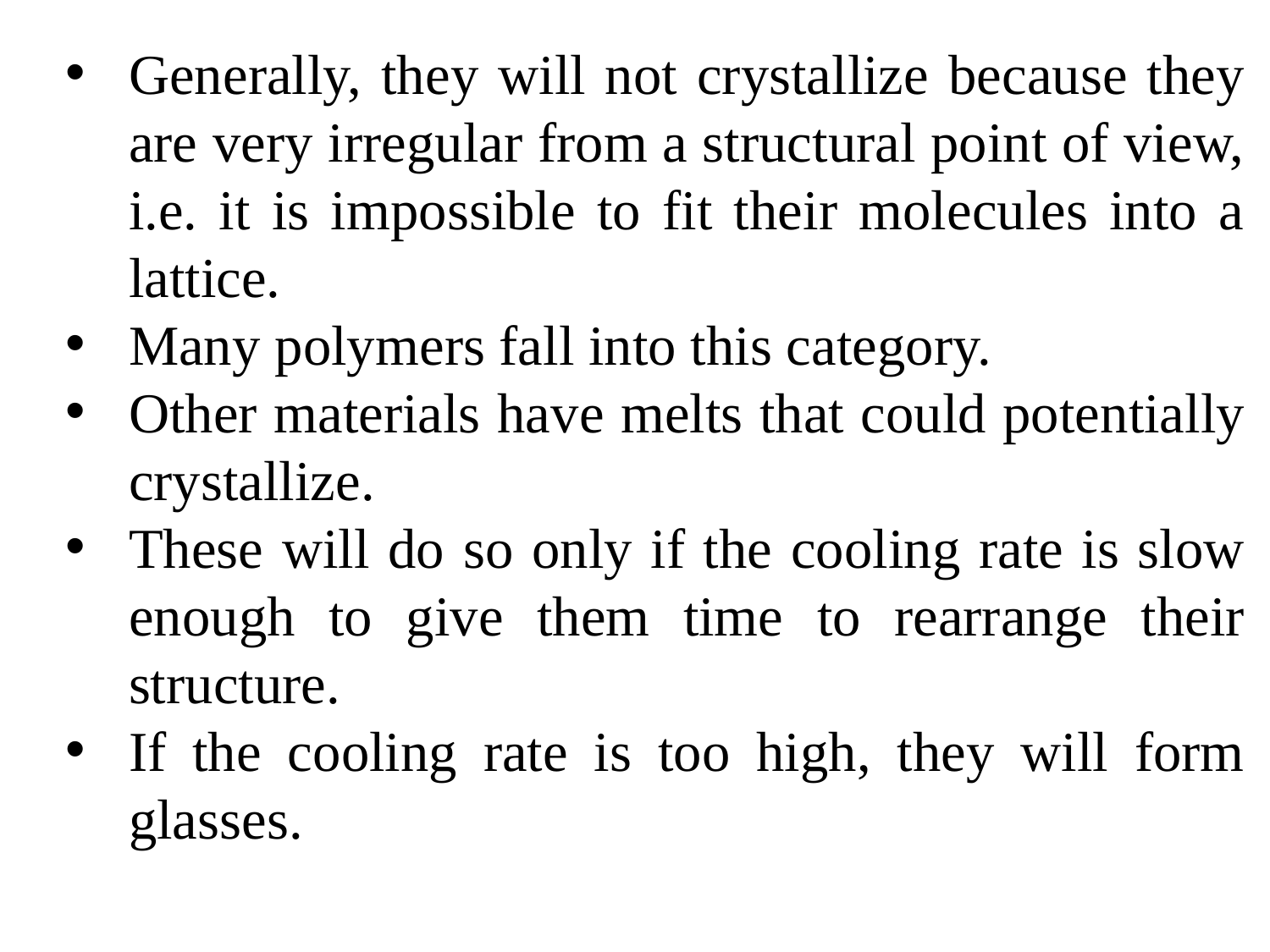

Generally, they will not crystallize because they are very irregular from a structural point of view, i.e. it is impossible to fit their molecules into a lattice.
Many polymers fall into this category.
Other materials have melts that could potentially crystallize.
These will do so only if the cooling rate is slow enough to give them time to rearrange their structure.
If the cooling rate is too high, they will form glasses.